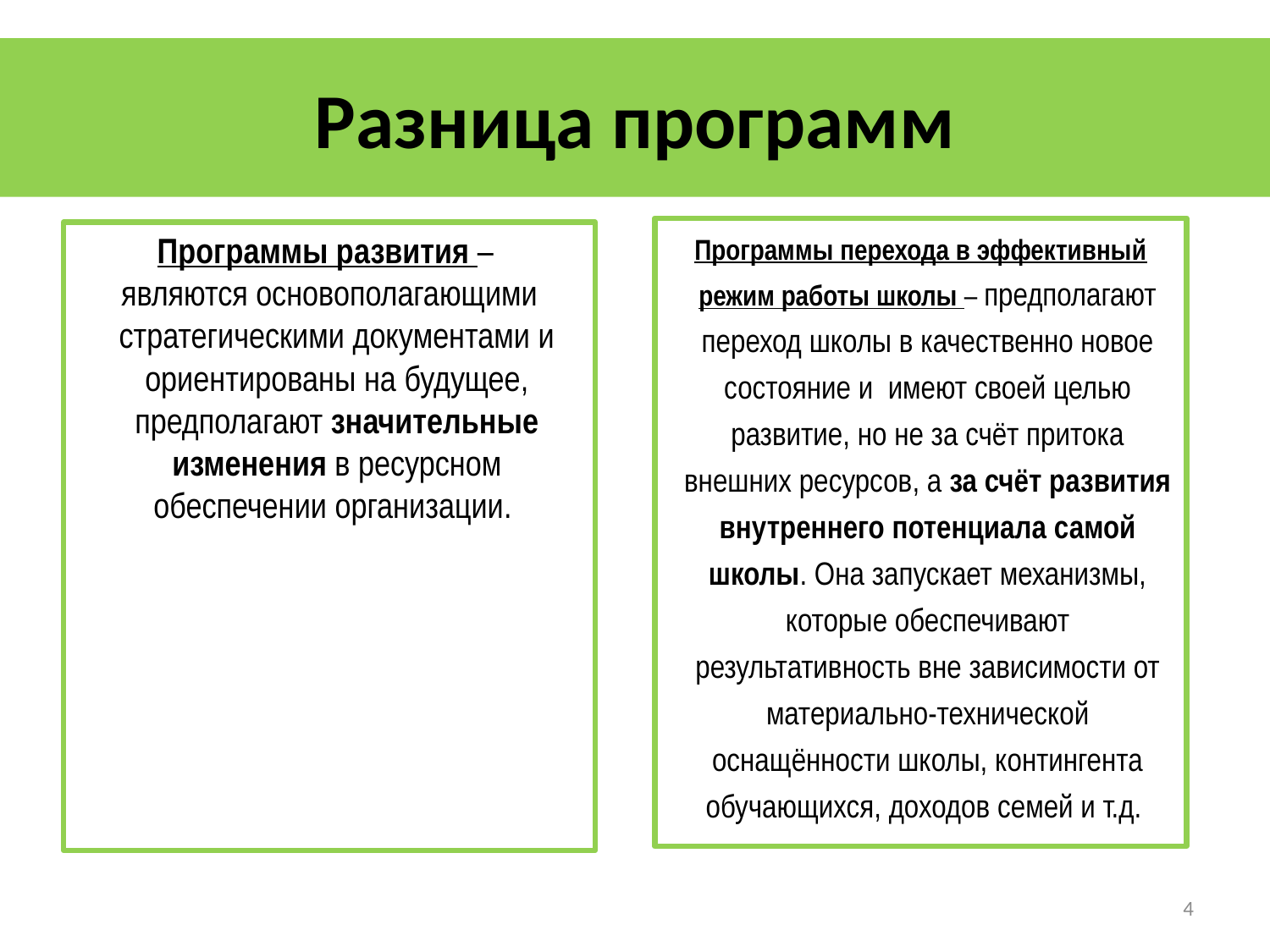

# Разница программ
Программы перехода в эффективный режим работы школы – предполагают переход школы в качественно новое состояние и  имеют своей целью развитие, но не за счёт притока внешних ресурсов, а за счёт развития внутреннего потенциала самой школы. Она запускает механизмы, которые обеспечивают результативность вне зависимости от материально-технической оснащённости школы, контингента обучающихся, доходов семей и т.д.
Программы развития –
являются основополагающими стратегическими документами и ориентированы на будущее, предполагают значительные изменения в ресурсном обеспечении организации.
4